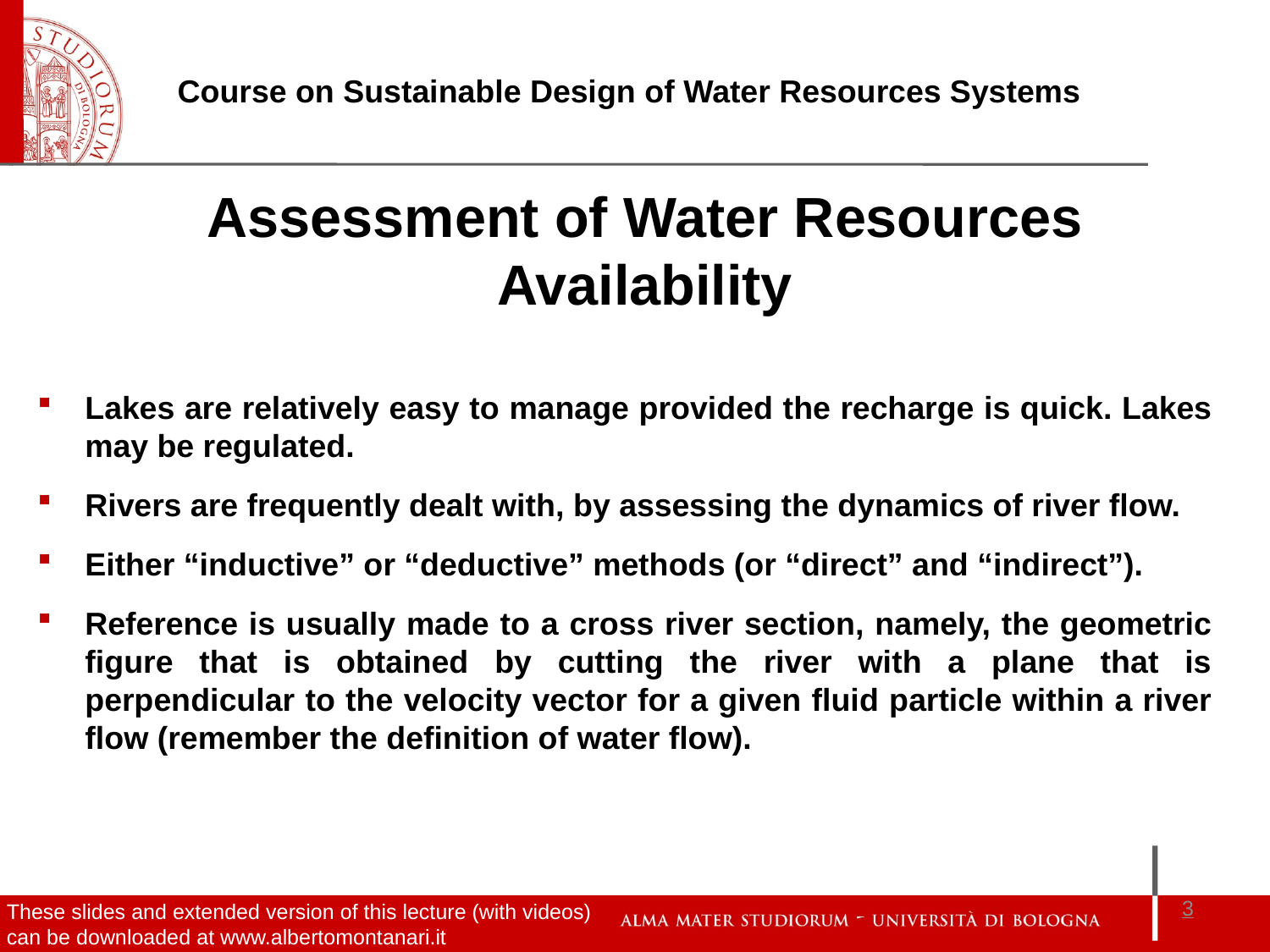

Assessment of Water Resources Availability
Lakes are relatively easy to manage provided the recharge is quick. Lakes may be regulated.
Rivers are frequently dealt with, by assessing the dynamics of river flow.
Either “inductive” or “deductive” methods (or “direct” and “indirect”).
Reference is usually made to a cross river section, namely, the geometric figure that is obtained by cutting the river with a plane that is perpendicular to the velocity vector for a given fluid particle within a river flow (remember the definition of water flow).
3